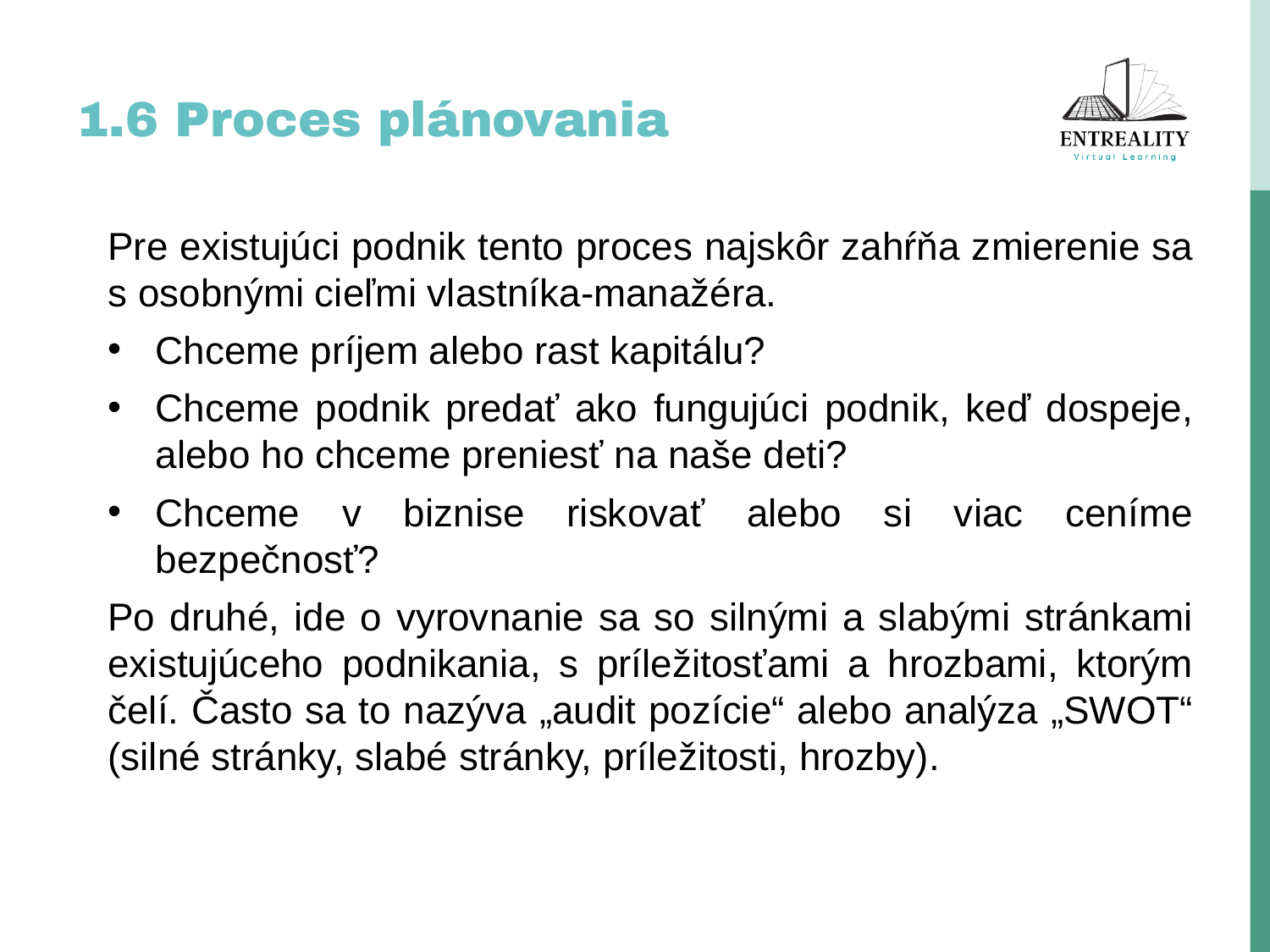

# 1.6 Proces plánovania
Pre existujúci podnik tento proces najskôr zahŕňa zmierenie sa s osobnými cieľmi vlastníka-manažéra.
Chceme príjem alebo rast kapitálu?
Chceme podnik predať ako fungujúci podnik, keď dospeje, alebo ho chceme preniesť na naše deti?
Chceme v biznise riskovať alebo si viac ceníme bezpečnosť?
Po druhé, ide o vyrovnanie sa so silnými a slabými stránkami existujúceho podnikania, s príležitosťami a hrozbami, ktorým čelí. Často sa to nazýva „audit pozície“ alebo analýza „SWOT“ (silné stránky, slabé stránky, príležitosti, hrozby).